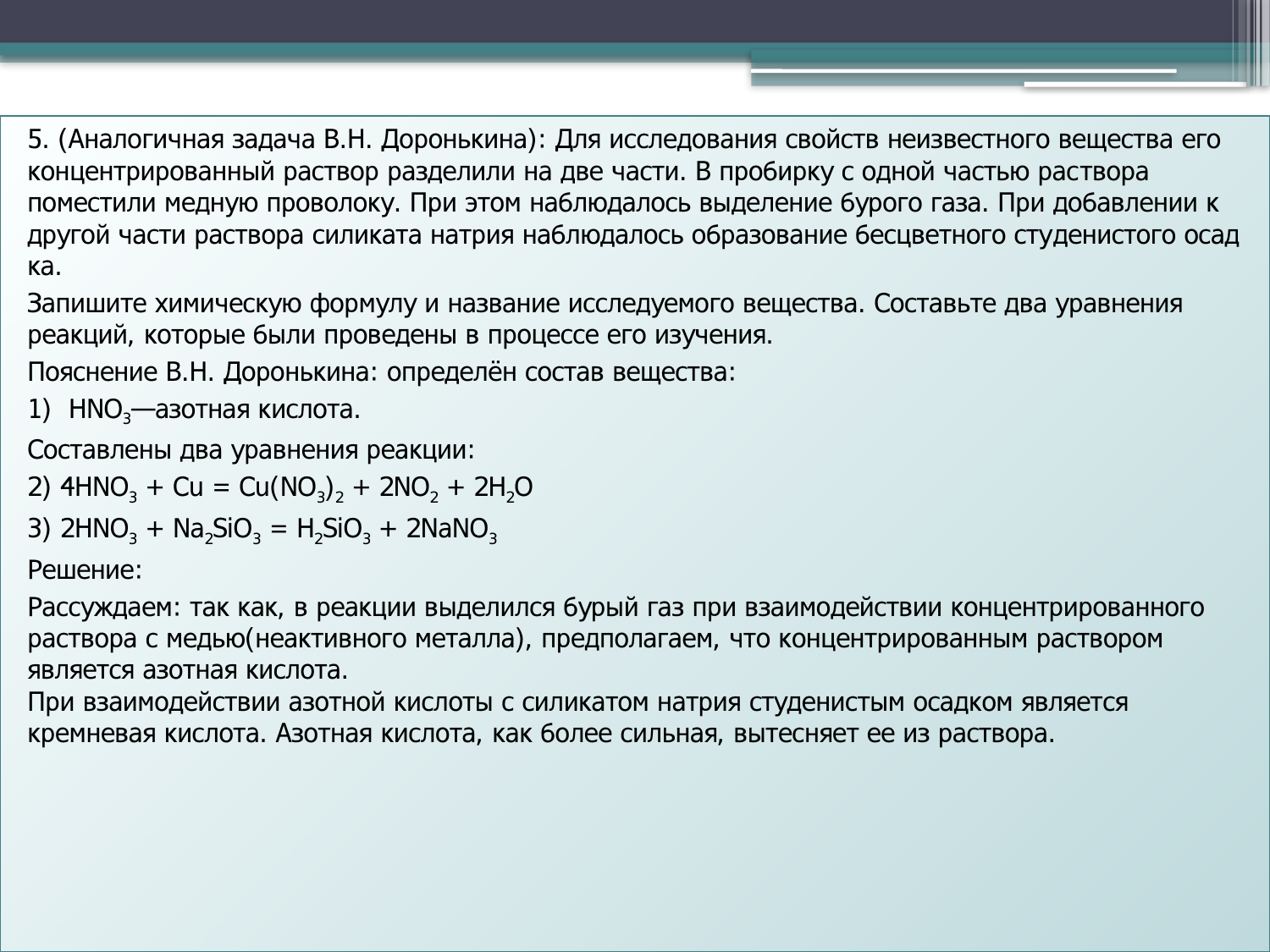

5. (Аналогичная задача В.Н. Доронькина): Для исследования свойств неизвестного вещества его концентрированный раствор разделили на две части. В пробирку с одной частью рас­тво­ра поместили медную проволоку. При этом наблюдалось выделение бурого газа. При добавлении к другой части раствора силиката натрия наблюдалось образование бесцветного сту­де­ни­сто­го осад­ка.
Запишите химическую формулу и название исследуемого вещества. Составьте два уравнения реакций, которые были проведены в процессе его изучения.
Пояснение В.Н. Доронькина: определён состав вещества:
1)  HNO3—азотная кислота.
Составлены два уравнения реакции:
2) 4HNO3 + Cu = Cu(NO3)2 + 2NO2 + 2H2O
3) 2HNO3 + Na2SiO3 = H2SiO3 + 2NaNO3
Решение:
Рассуждаем: так как, в реакции выделился бурый газ при взаимодействии концентрированного раствора с медью(неактивного металла), предполагаем, что концентрированным раствором является азотная кислота.
При взаимодействии азотной кислоты с силикатом натрия студенистым осадком является кремневая кислота. Азотная кислота, как более сильная, вытесняет ее из раствора.